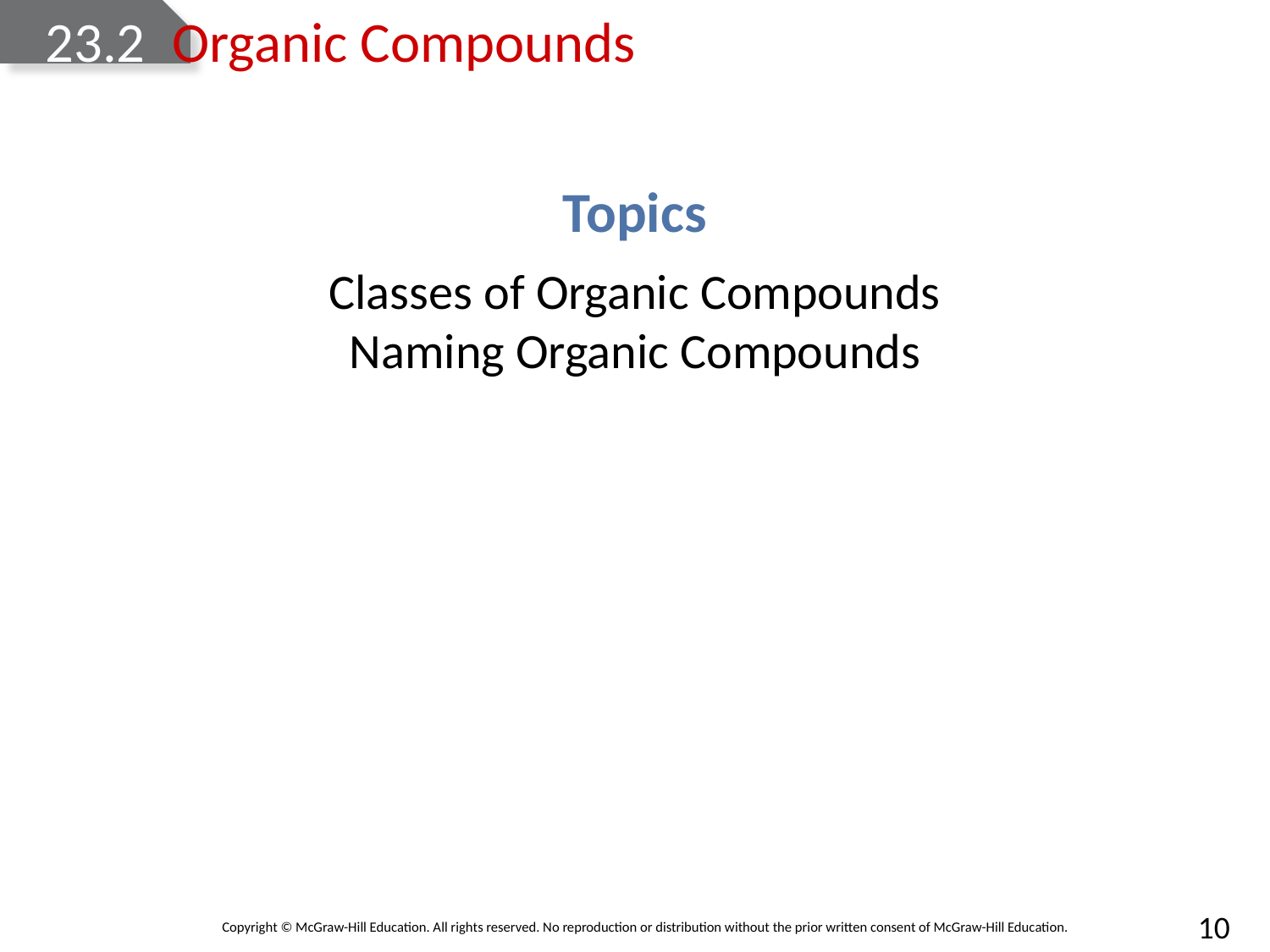

# 23.2	Organic Compounds
Topics
Classes of Organic Compounds
Naming Organic Compounds